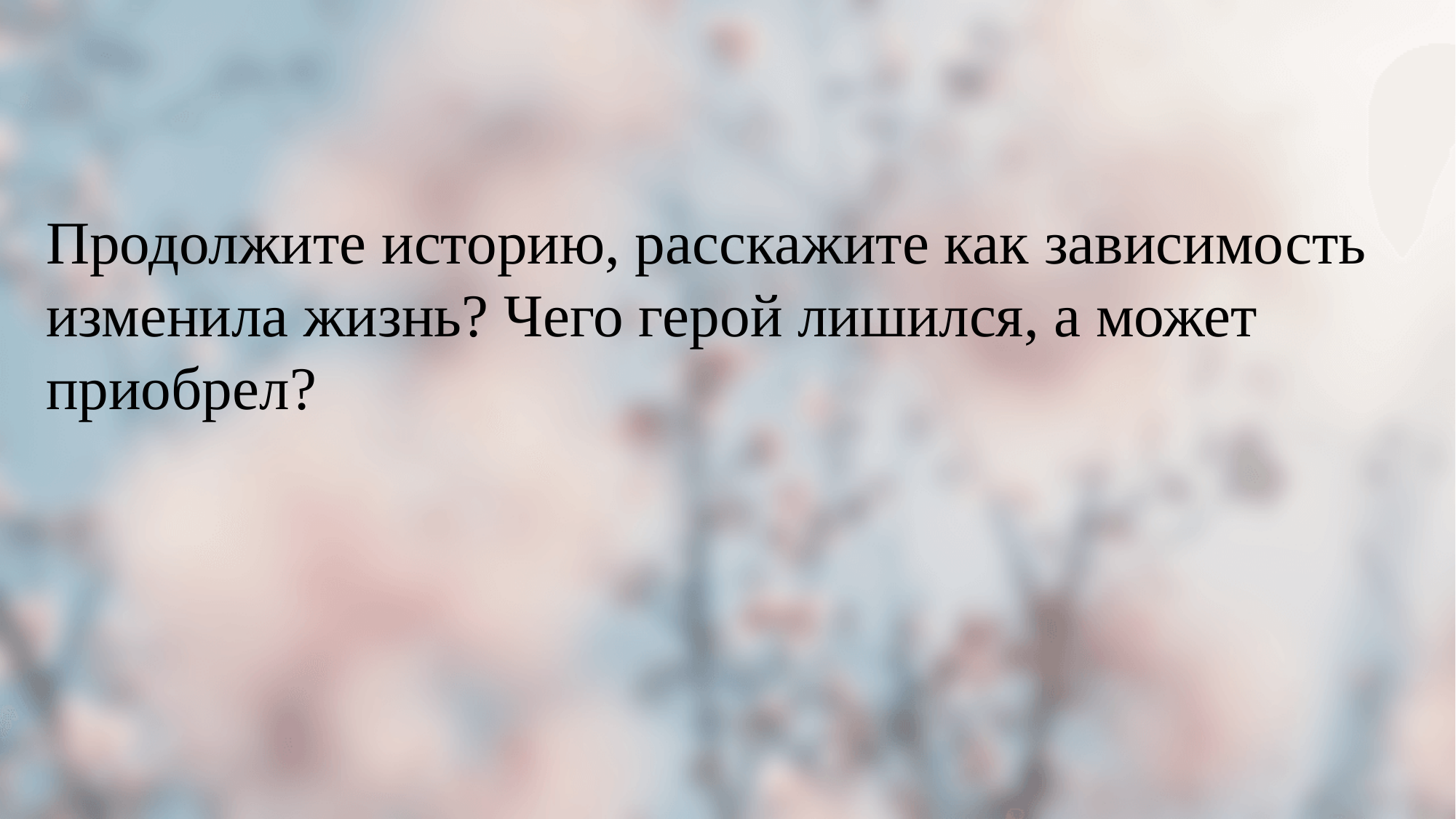

Продолжите историю, расскажите как зависимость изменила жизнь? Чего герой лишился, а может приобрел?